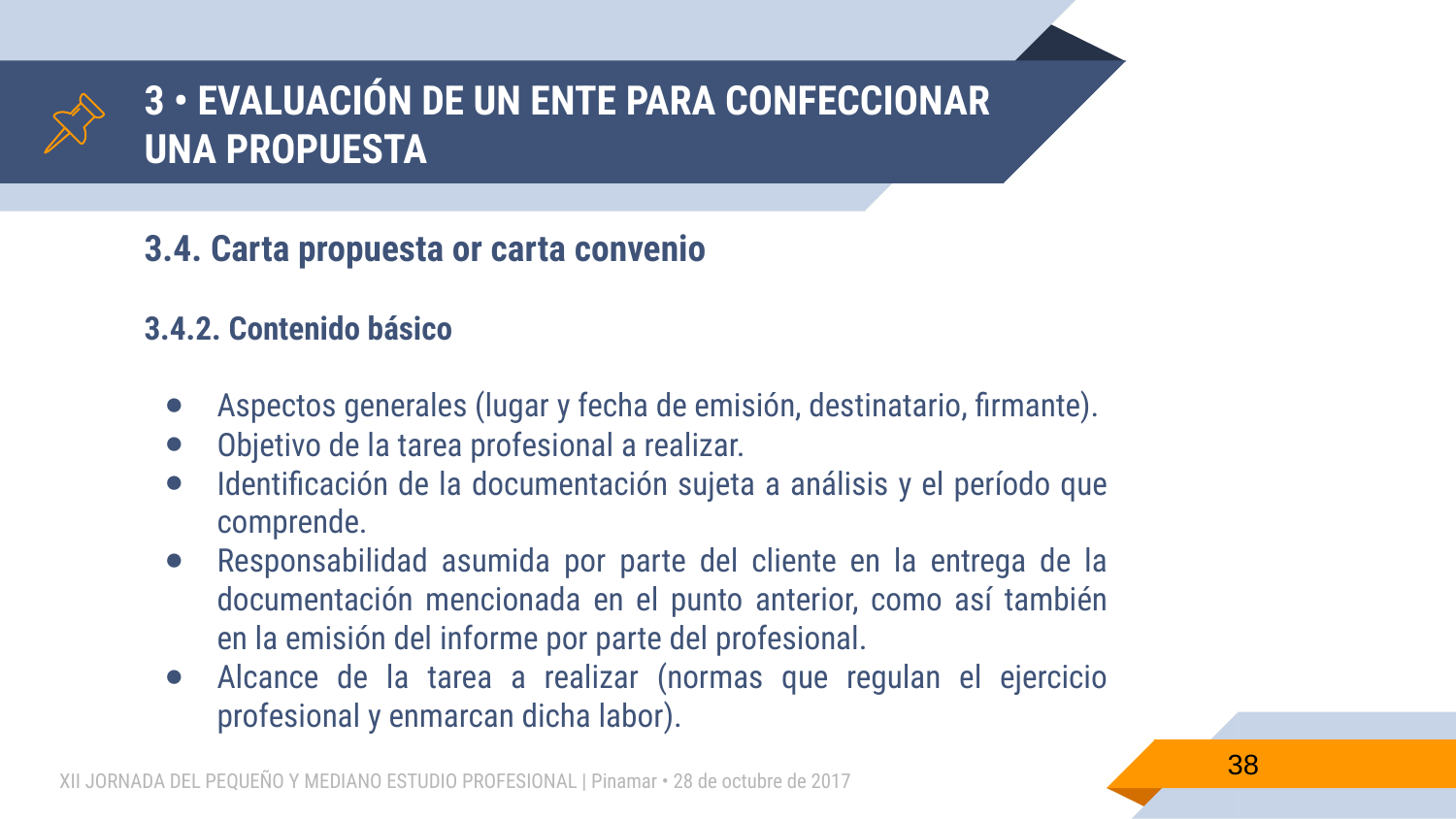

# 3 • EVALUACIÓN DE UN ENTE PARA CONFECCIONAR UNA PROPUESTA

3.4. Carta propuesta or carta convenio

3.4.2. Contenido básico

Aspectos generales (lugar y fecha de emisión, destinatario, firmante).
Objetivo de la tarea profesional a realizar.
Identificación de la documentación sujeta a análisis y el período que comprende.
Responsabilidad asumida por parte del cliente en la entrega de la documentación mencionada en el punto anterior, como así también en la emisión del informe por parte del profesional.
Alcance de la tarea a realizar (normas que regulan el ejercicio profesional y enmarcan dicha labor).

38